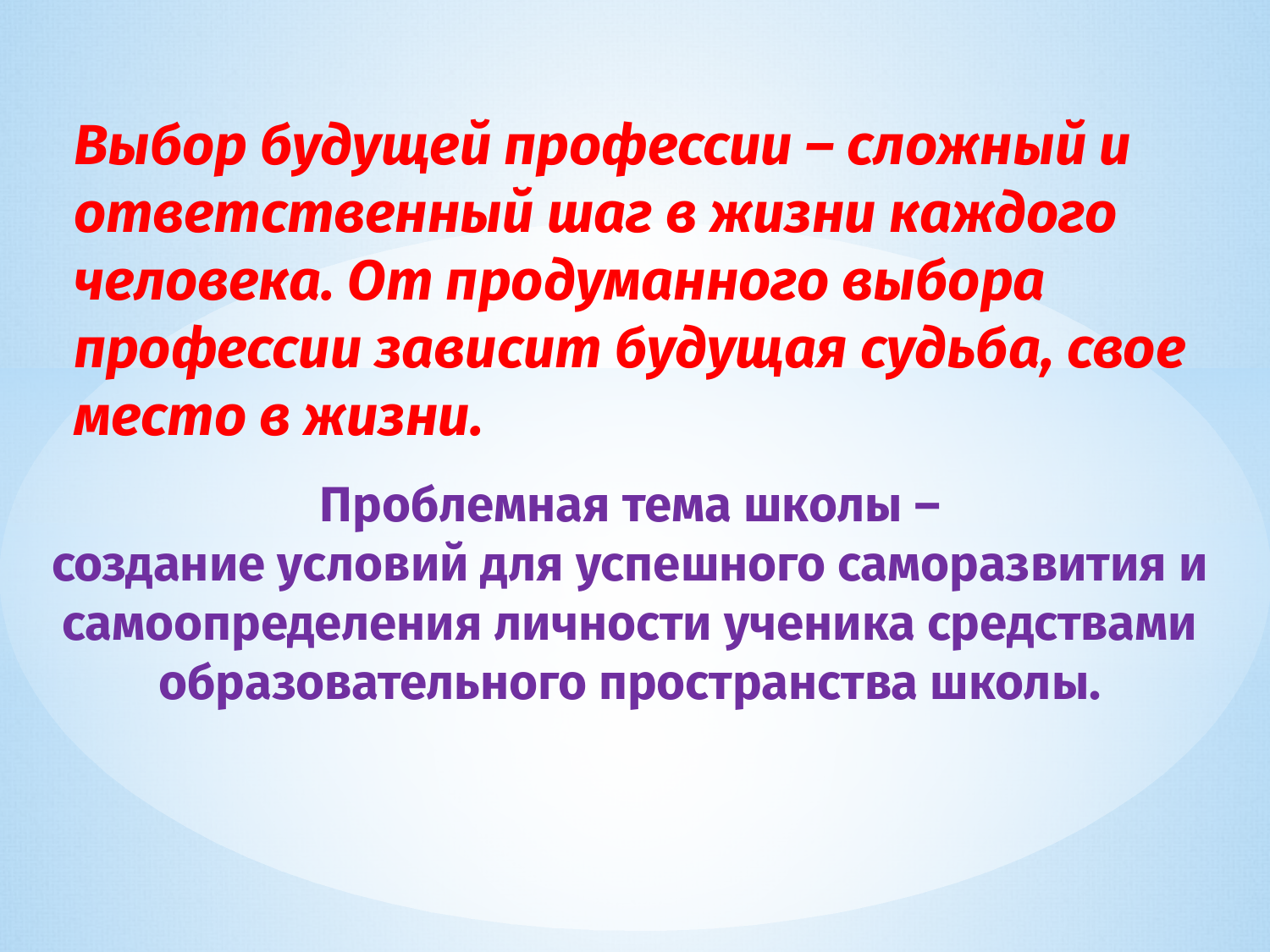

Выбор будущей профессии – сложный и ответственный шаг в жизни каждого человека. От продуманного выбора профессии зависит будущая судьба, свое место в жизни.
Проблемная тема школы –
создание условий для успешного саморазвития и самоопределения личности ученика средствами образовательного пространства школы.